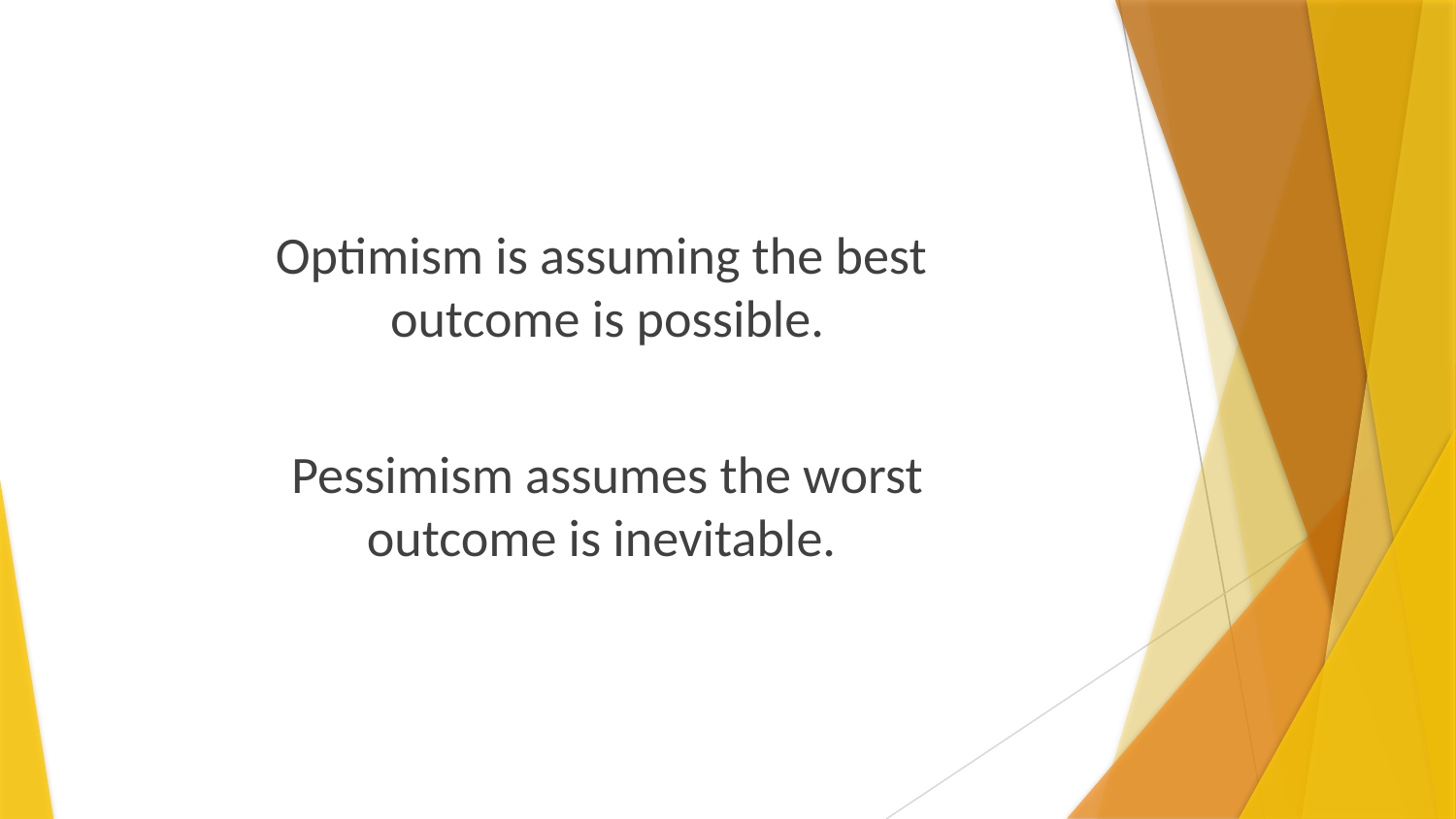

Optimism is assuming the best
outcome is possible.

Pessimism assumes the worst
outcome is inevitable.